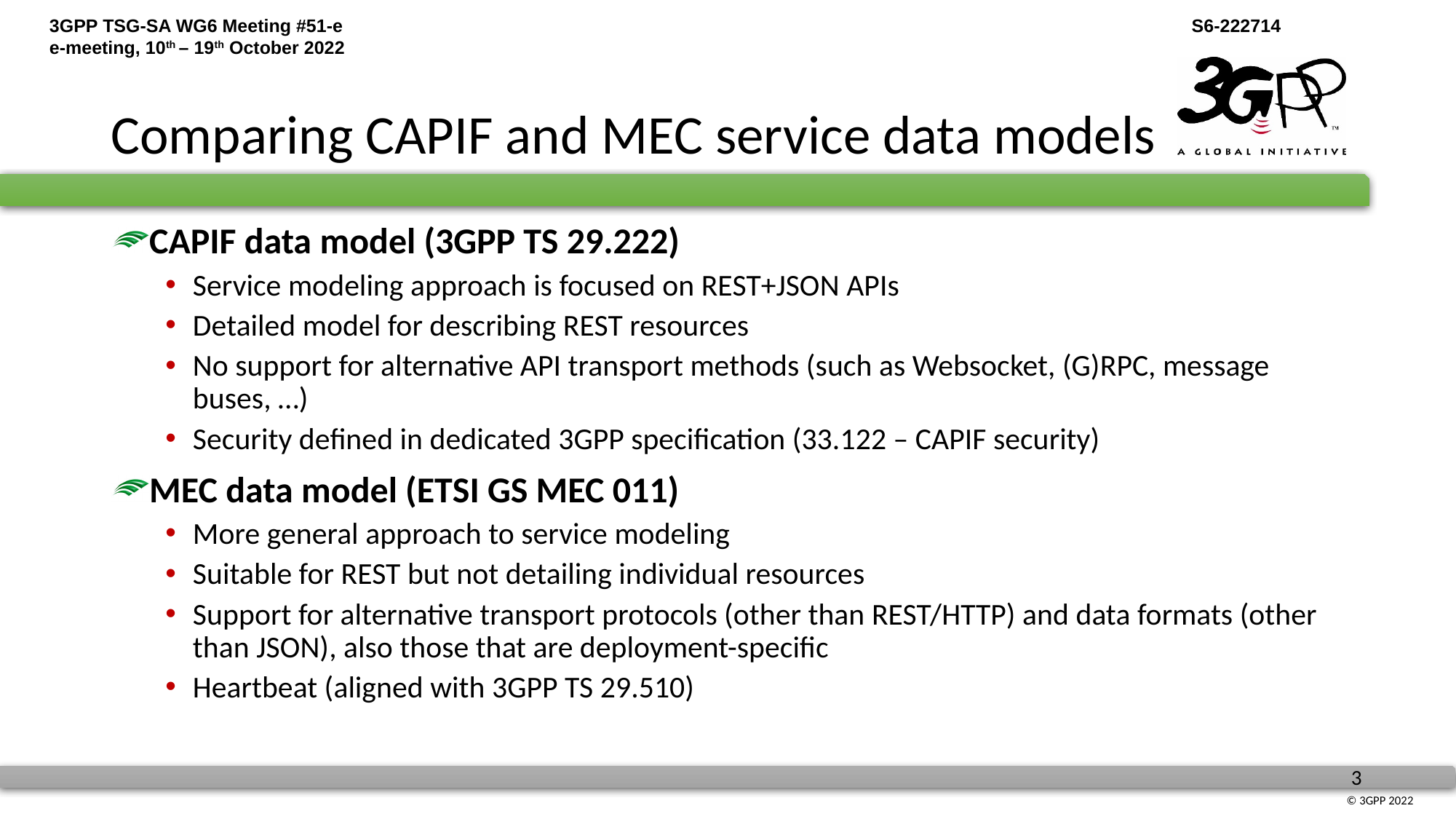

# Comparing CAPIF and MEC service data models
CAPIF data model (3GPP TS 29.222)
Service modeling approach is focused on REST+JSON APIs
Detailed model for describing REST resources
No support for alternative API transport methods (such as Websocket, (G)RPC, message buses, …)
Security defined in dedicated 3GPP specification (33.122 – CAPIF security)
MEC data model (ETSI GS MEC 011)
More general approach to service modeling
Suitable for REST but not detailing individual resources
Support for alternative transport protocols (other than REST/HTTP) and data formats (other than JSON), also those that are deployment-specific
Heartbeat (aligned with 3GPP TS 29.510)